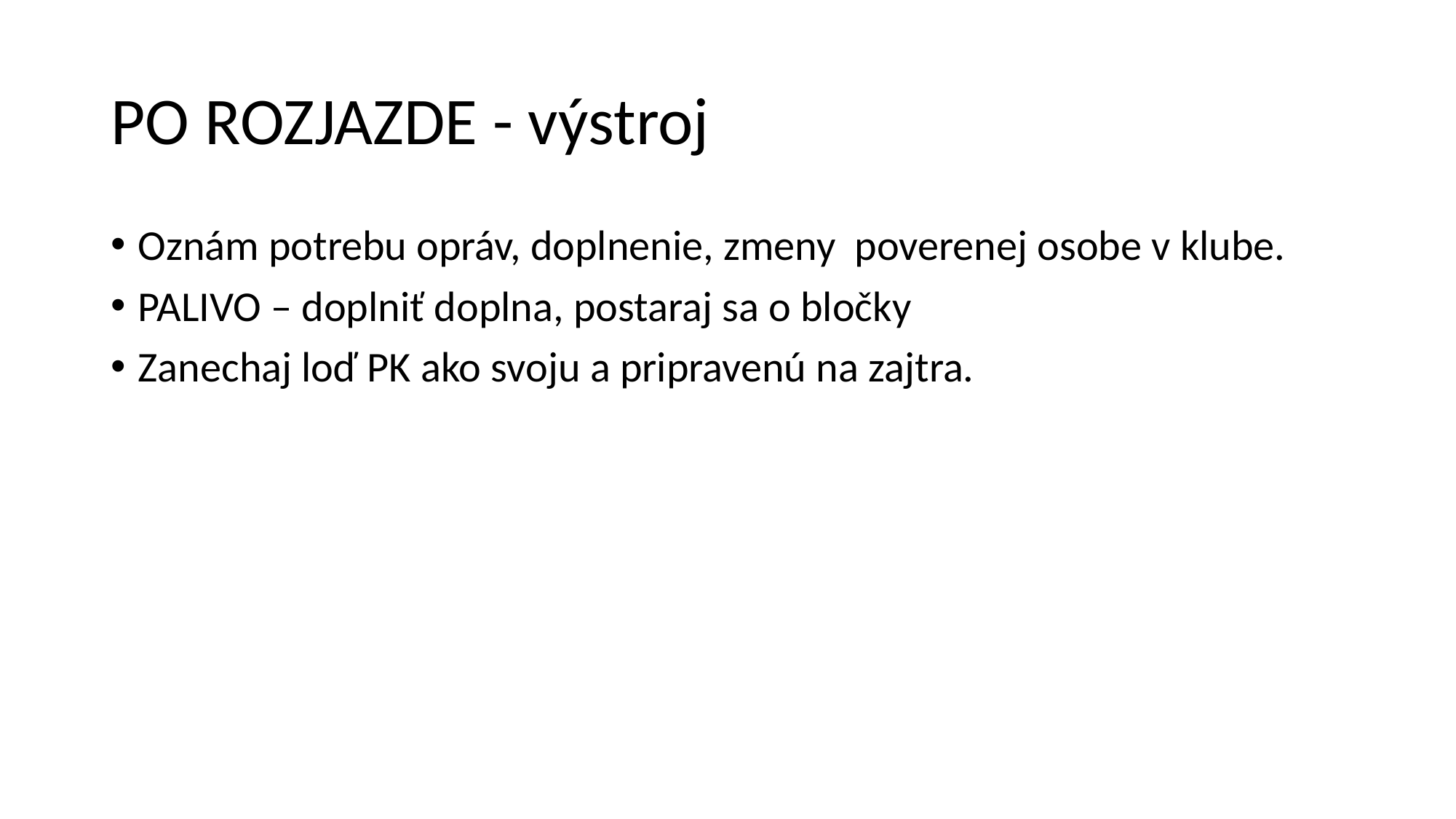

# PO ROZJAZDE - výstroj
Oznám potrebu opráv, doplnenie, zmeny  poverenej osobe v klube.
PALIVO – doplniť doplna, postaraj sa o bločky
Zanechaj loď PK ako svoju a pripravenú na zajtra.